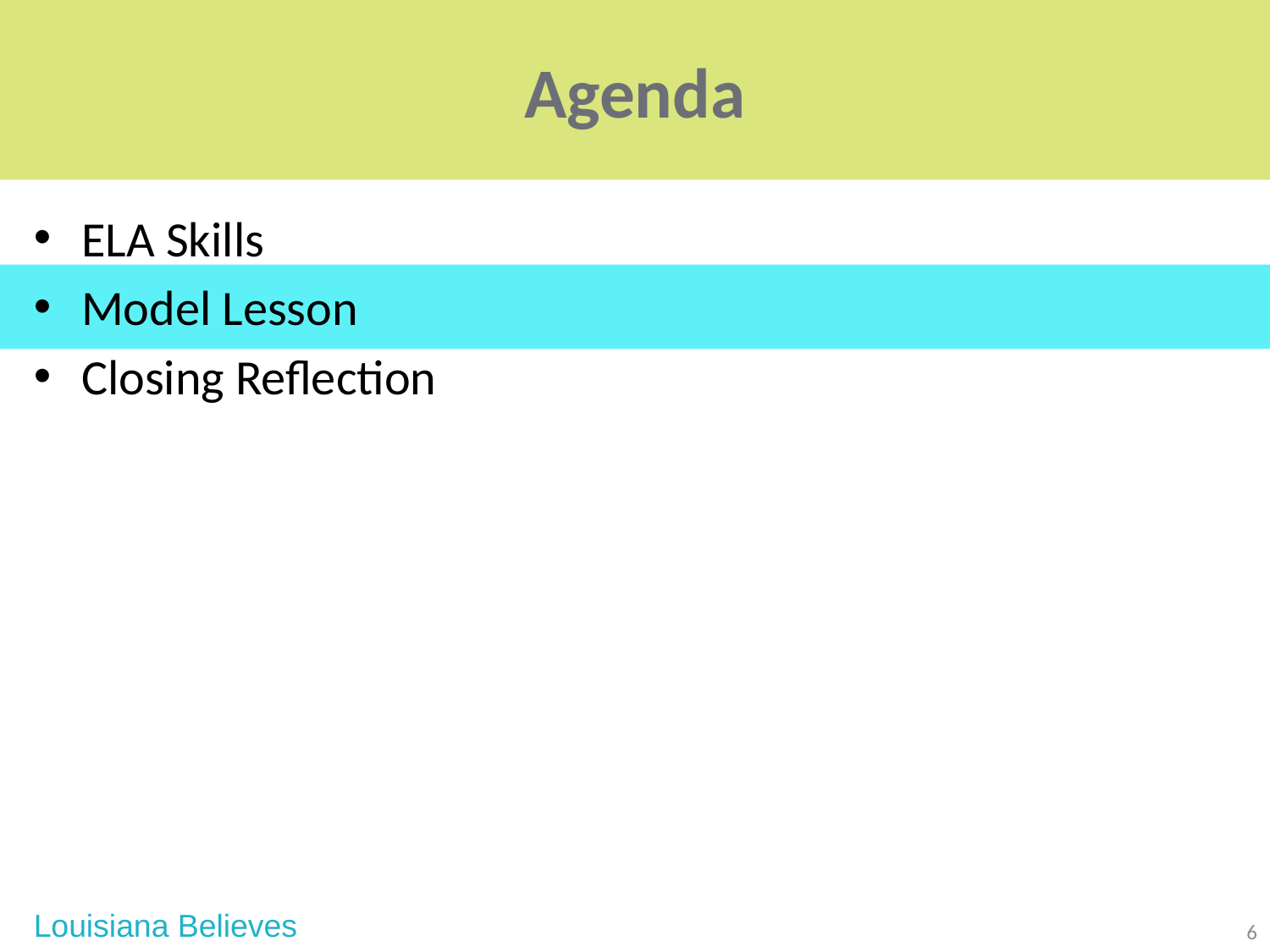

# Agenda
ELA Skills
Model Lesson
Closing Reflection

Louisiana Believes
6